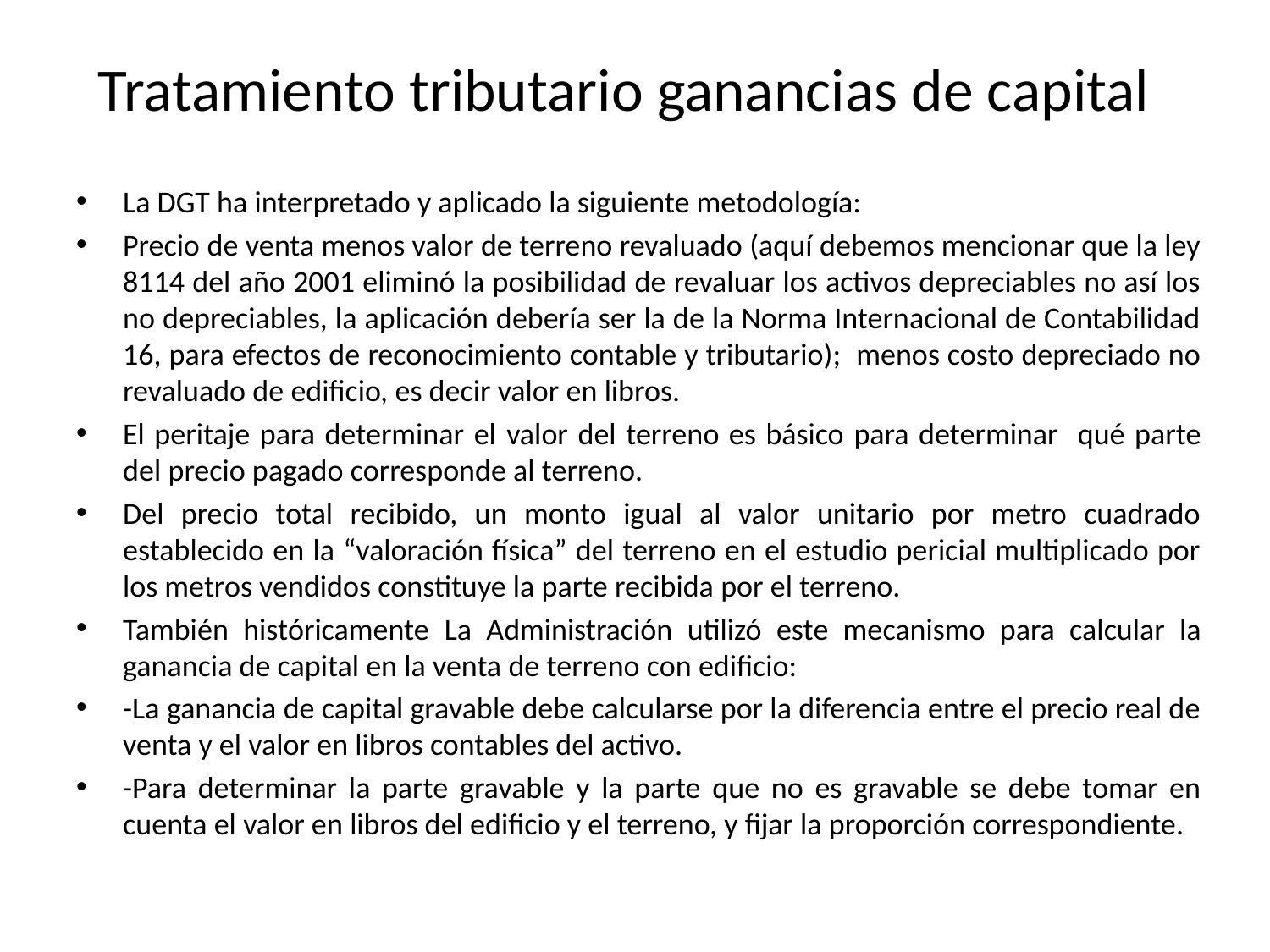

# Tratamiento tributario ganancias de capital
La DGT ha interpretado y aplicado la siguiente metodología:
Precio de venta menos valor de terreno revaluado (aquí debemos mencionar que la ley 8114 del año 2001 eliminó la posibilidad de revaluar los activos depreciables no así los no depreciables, la aplicación debería ser la de la Norma Internacional de Contabilidad 16, para efectos de reconocimiento contable y tributario);  menos costo depreciado no revaluado de edificio, es decir valor en libros.
El peritaje para determinar el valor del terreno es básico para determinar  qué parte del precio pagado corresponde al terreno.
Del precio total recibido, un monto igual al valor unitario por metro cuadrado establecido en la “valoración física” del terreno en el estudio pericial multiplicado por los metros vendidos constituye la parte recibida por el terreno.
También históricamente La Administración utilizó este mecanismo para calcular la ganancia de capital en la venta de terreno con edificio:
-La ganancia de capital gravable debe calcularse por la diferencia entre el precio real de venta y el valor en libros contables del activo.
-Para determinar la parte gravable y la parte que no es gravable se debe tomar en cuenta el valor en libros del edificio y el terreno, y fijar la proporción correspondiente.